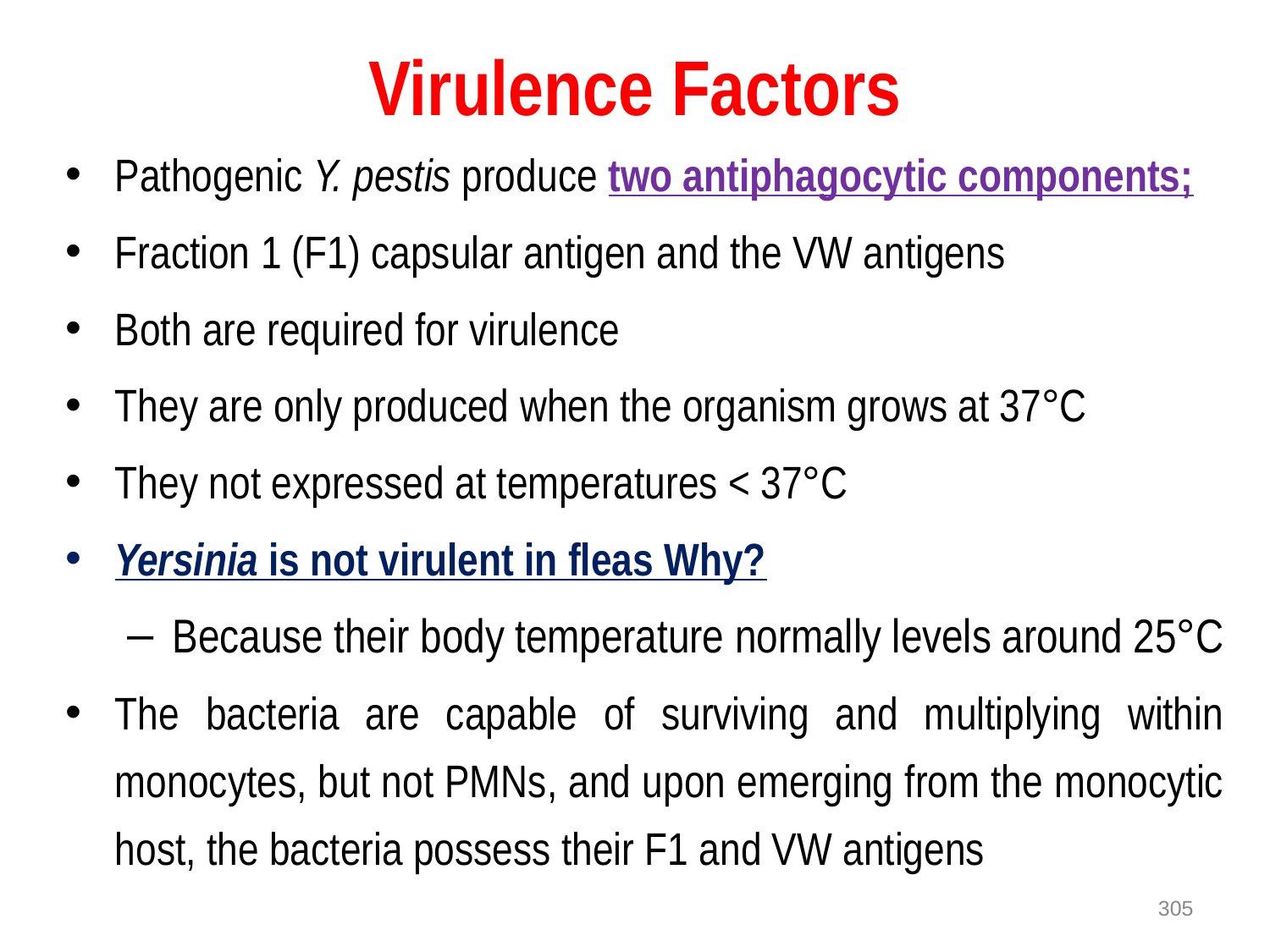

# Virulence Factors
Pathogenic Y. pestis produce two antiphagocytic components;
Fraction 1 (F1) capsular antigen and the VW antigens
Both are required for virulence
They are only produced when the organism grows at 37°C
They not expressed at temperatures < 37°C
Yersinia is not virulent in fleas Why?
Because their body temperature normally levels around 25°C
The bacteria are capable of surviving and multiplying within monocytes, but not PMNs, and upon emerging from the monocytic host, the bacteria possess their F1 and VW antigens

305